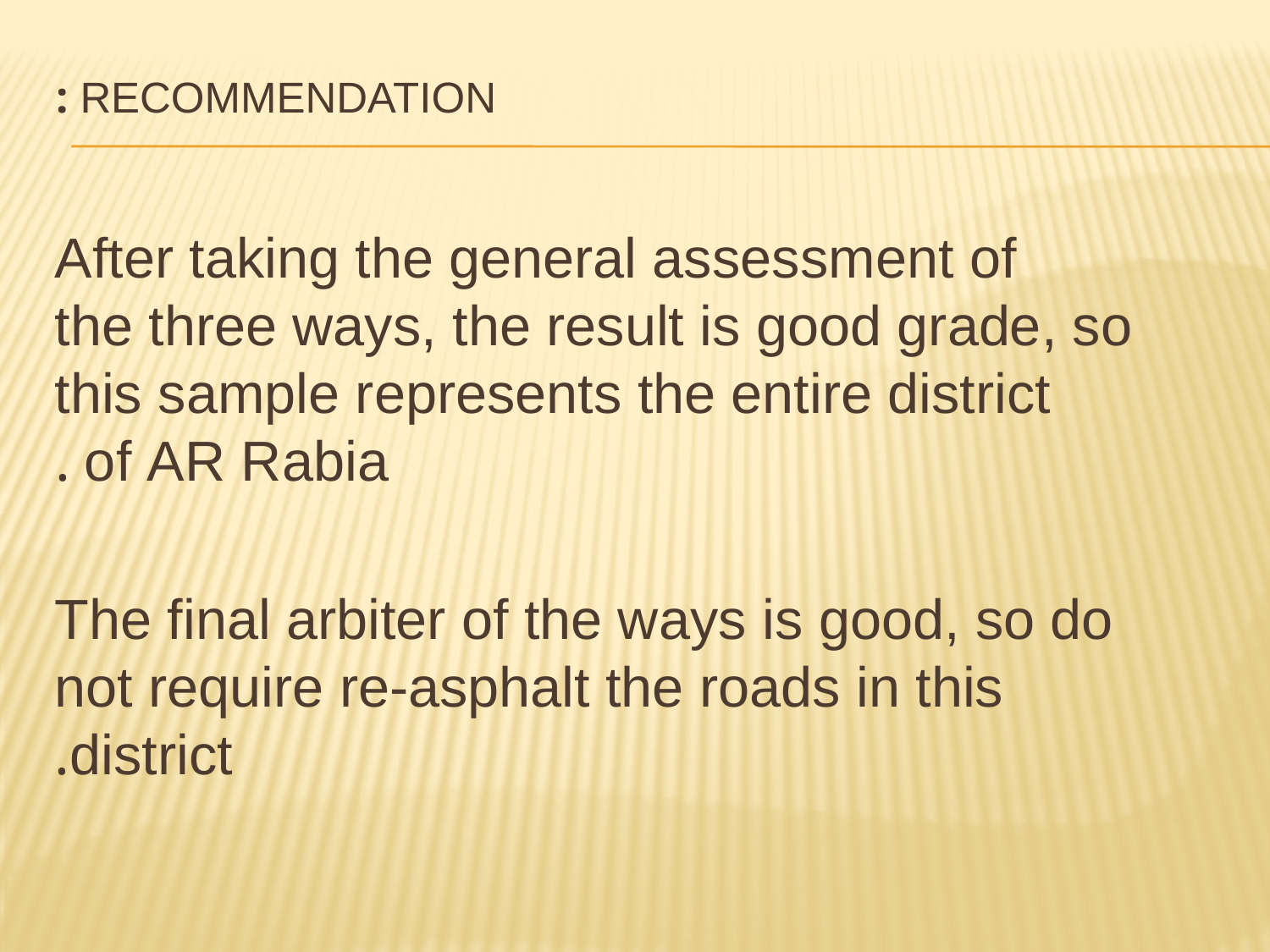

# Recommendation :
After taking the general assessment of the three ways, the result is good grade, so this sample represents the entire district of AR Rabia .

The final arbiter of the ways is good, so do not require re-asphalt the roads in this district.